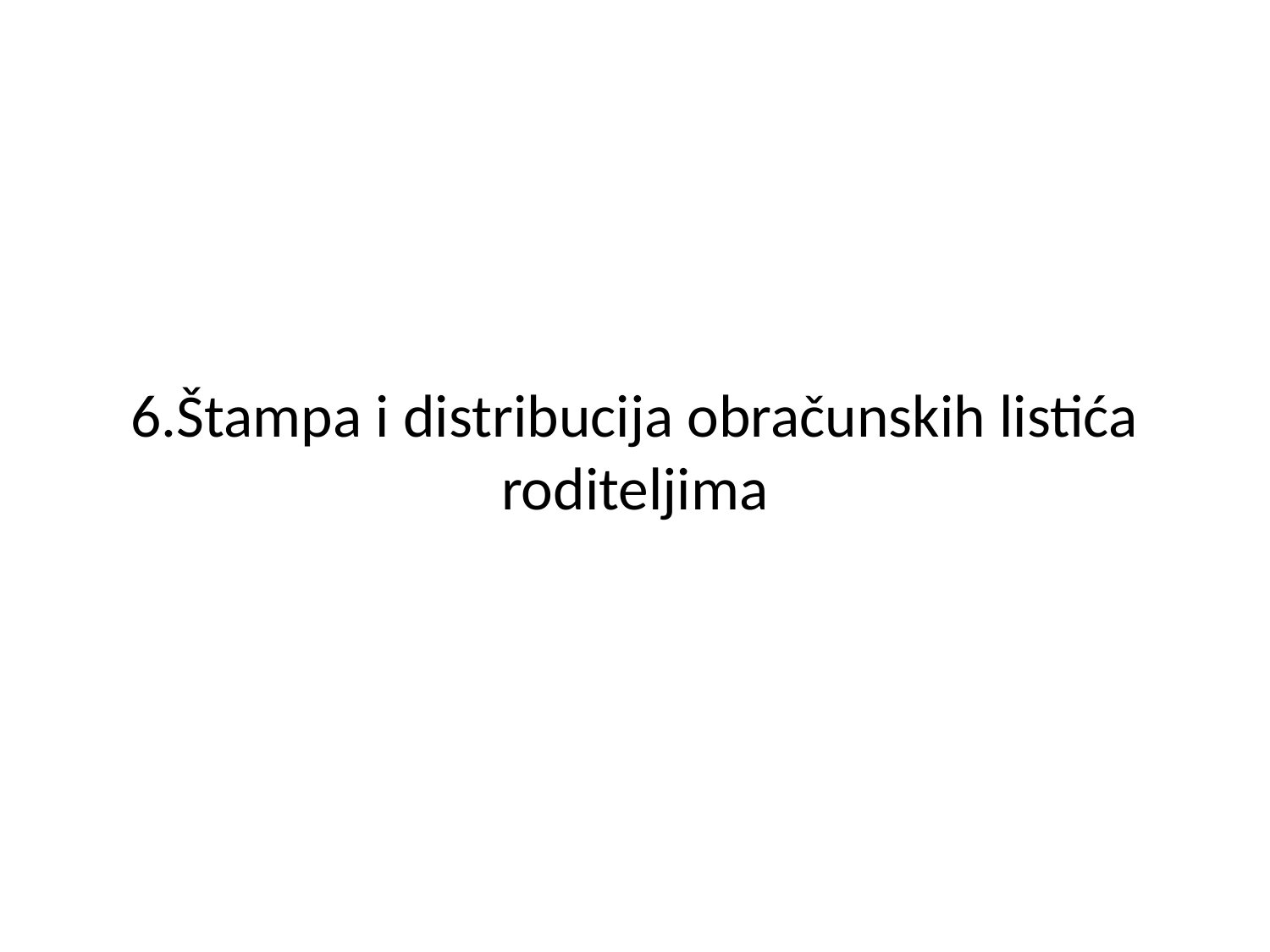

# 6.Štampa i distribucija obračunskih listića roditeljima